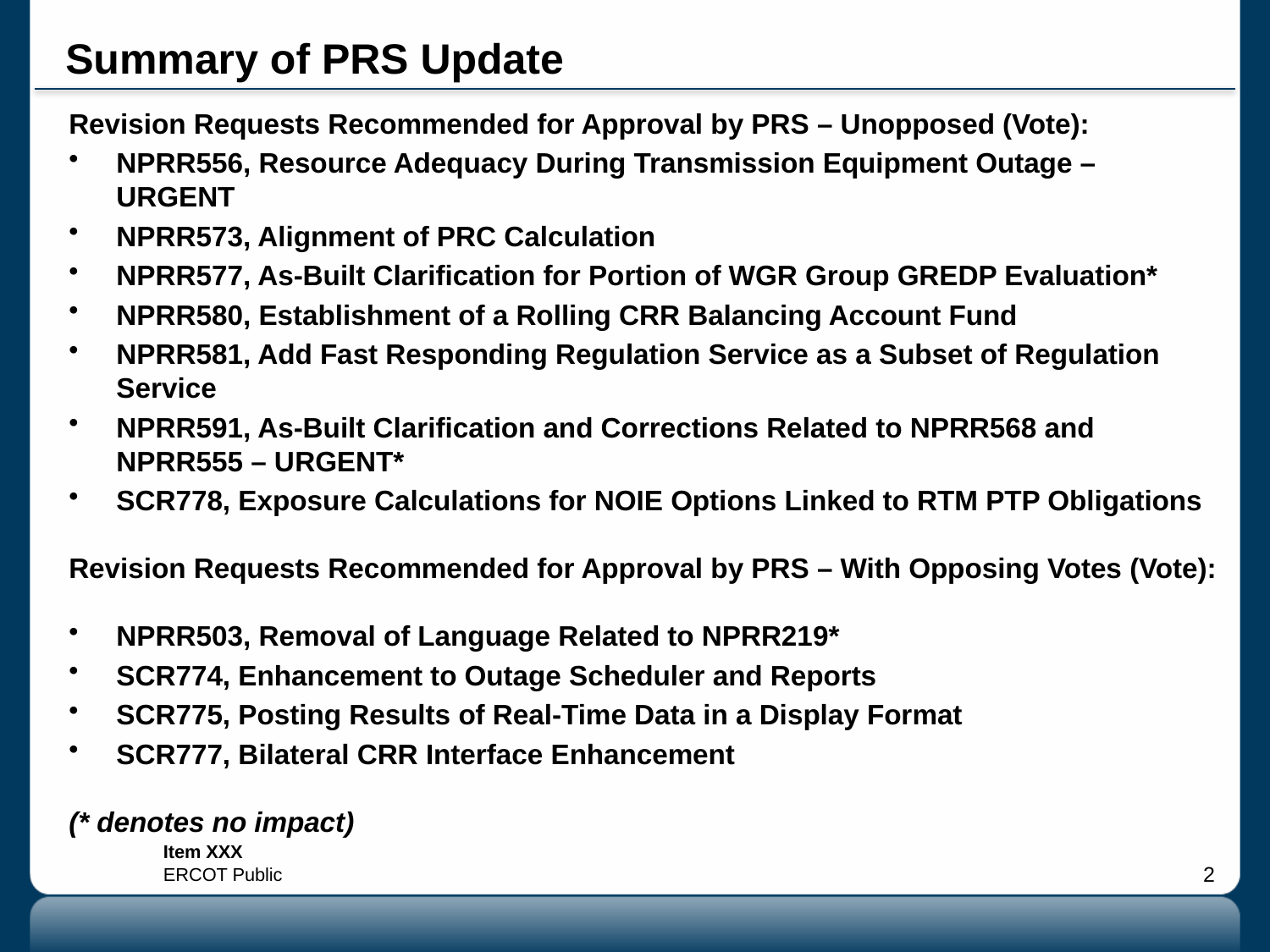

# Summary of PRS Update
Revision Requests Recommended for Approval by PRS – Unopposed (Vote):
NPRR556, Resource Adequacy During Transmission Equipment Outage – Urgent
NPRR573, Alignment of PRC Calculation
NPRR577, As-Built Clarification for Portion of WGR Group GREDP Evaluation*
NPRR580, Establishment of a Rolling CRR Balancing Account Fund
NPRR581, Add Fast Responding Regulation Service as a Subset of Regulation Service
NPRR591, As-Built Clarification and Corrections Related to NPRR568 and NPRR555 – Urgent*
SCR778, Exposure Calculations for NOIE Options Linked to RTM PTP Obligations

Revision Requests Recommended for Approval by PRS – With Opposing Votes (Vote):

NPRR503, Removal of Language Related to NPRR219*
SCR774, Enhancement to Outage Scheduler and Reports
SCR775, Posting Results of Real-Time Data in a Display Format
SCR777, Bilateral CRR Interface Enhancement

(* denotes no impact)